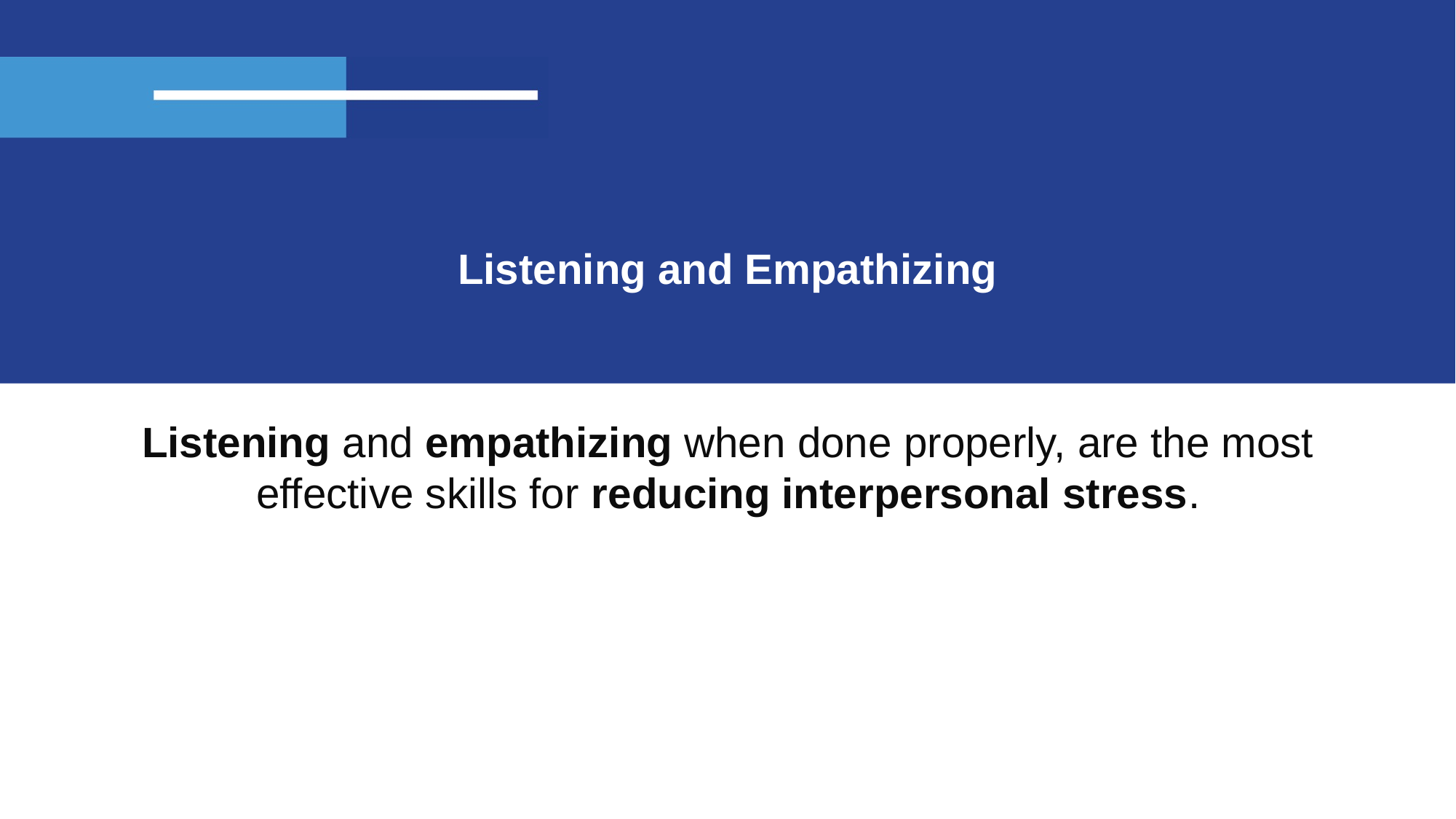

# Listening and Empathizing
Listening and empathizing when done properly, are the most effective skills for reducing interpersonal stress.